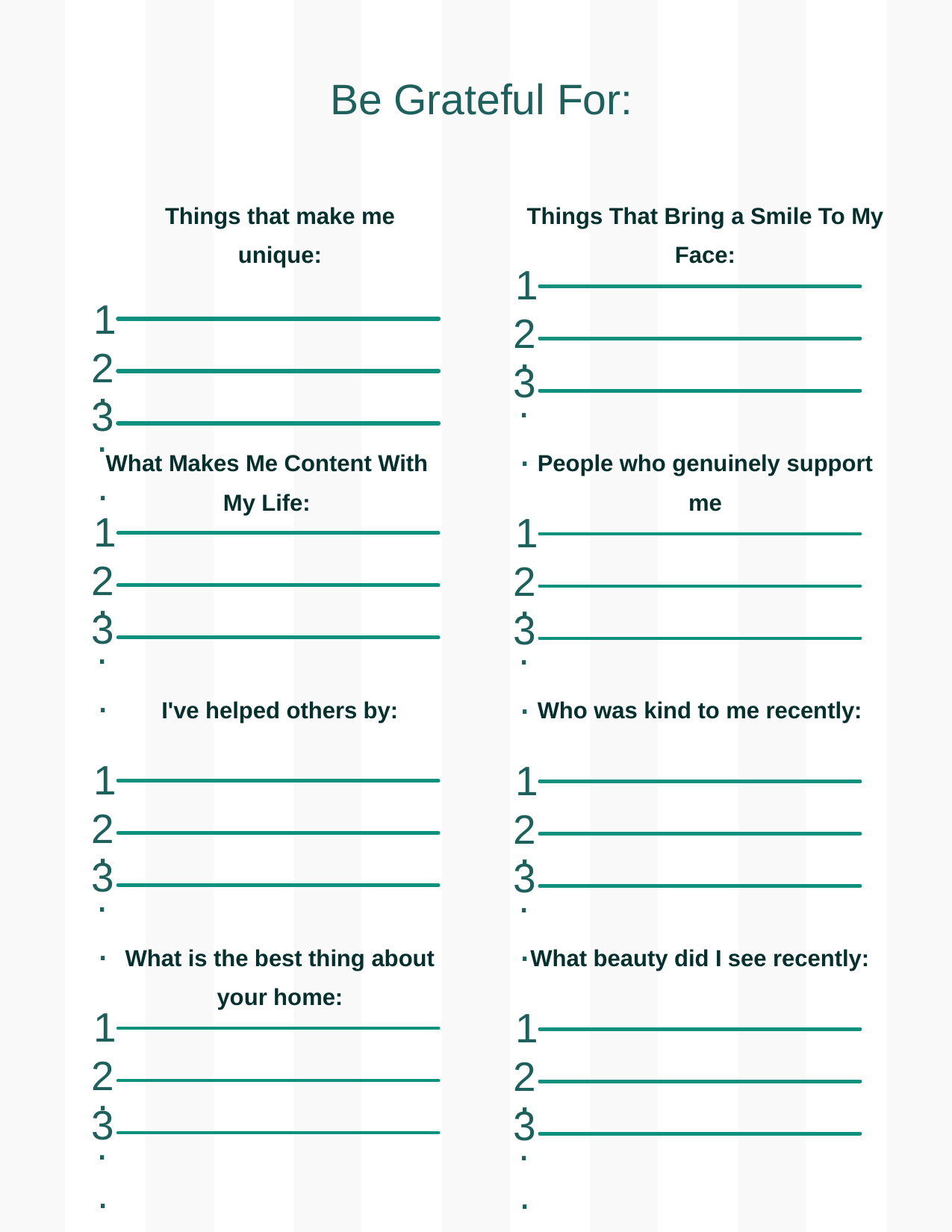

Be Grateful For:
Things That Bring a Smile To My Face:
Things that make me unique:
1.
2.
3.
1.
2.
3.
What Makes Me Content With My Life:
People who genuinely support me
1.
1.
2.
2.
3.
3.
I've helped others by:
Who was kind to me recently:
1.
1.
2.
2.
3.
3.
What is the best thing about your home:
What beauty did I see recently:
1.
1.
2.
2.
3.
3.